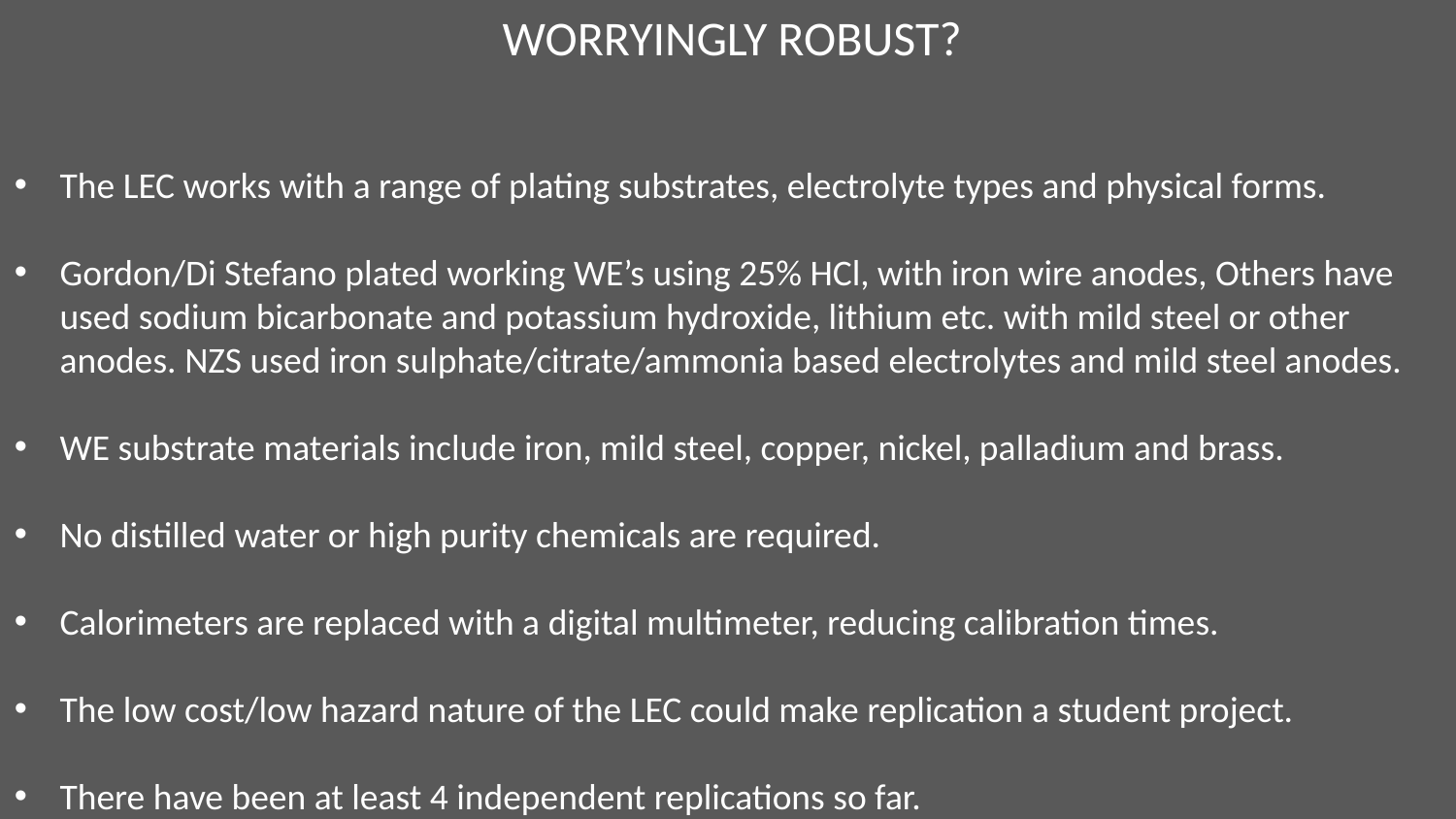

WORRYINGLY ROBUST?

The LEC works with a range of plating substrates, electrolyte types and physical forms.

Gordon/Di Stefano plated working WE’s using 25% HCl, with iron wire anodes, Others have used sodium bicarbonate and potassium hydroxide, lithium etc. with mild steel or other anodes. NZS used iron sulphate/citrate/ammonia based electrolytes and mild steel anodes.

WE substrate materials include iron, mild steel, copper, nickel, palladium and brass.

No distilled water or high purity chemicals are required.

Calorimeters are replaced with a digital multimeter, reducing calibration times.

The low cost/low hazard nature of the LEC could make replication a student project.

There have been at least 4 independent replications so far.
This is
6